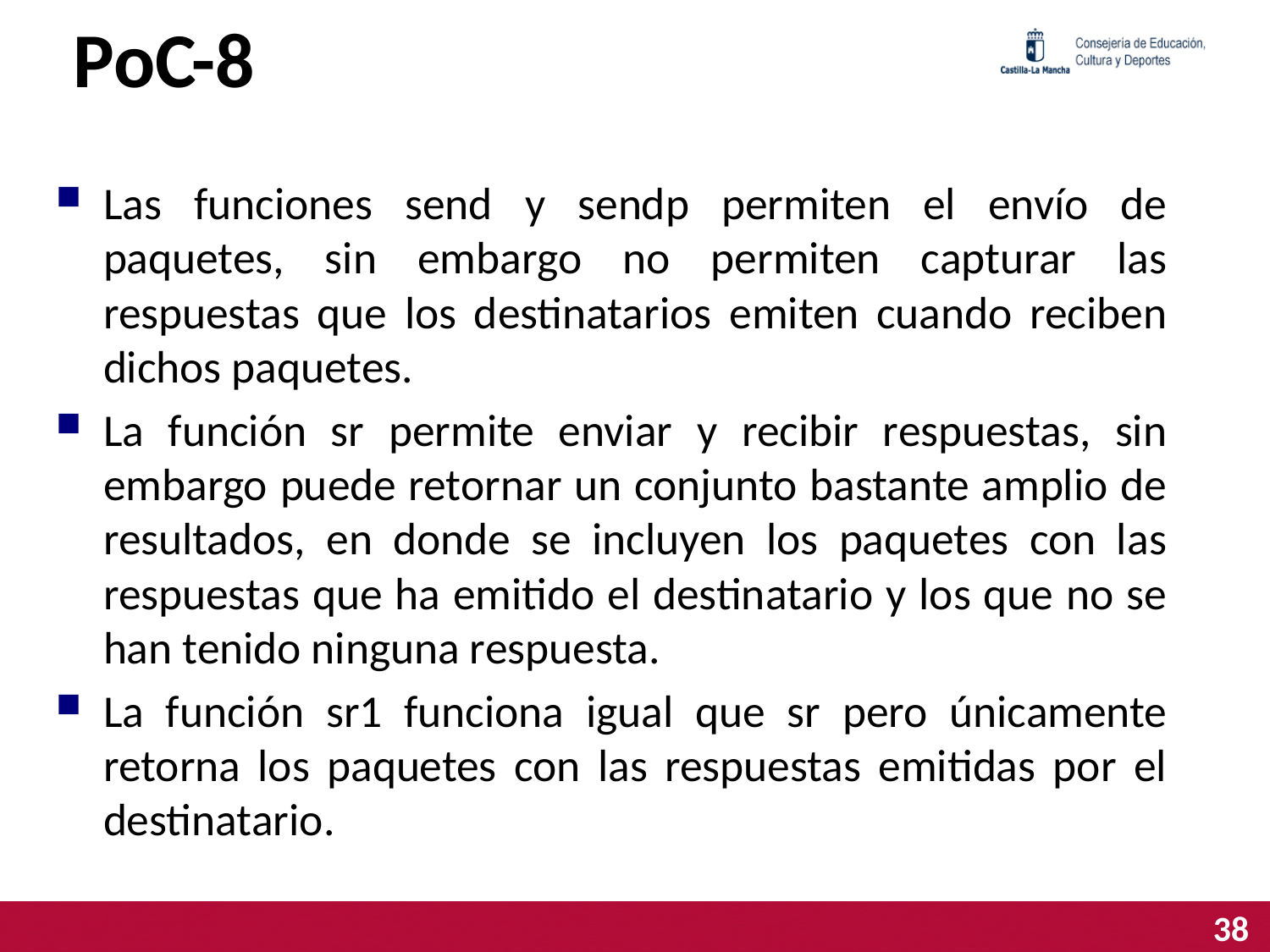

# PoC-8
Las funciones send y sendp permiten el envío de paquetes, sin embargo no permiten capturar las respuestas que los destinatarios emiten cuando reciben dichos paquetes.
La función sr permite enviar y recibir respuestas, sin embargo puede retornar un conjunto bastante amplio de resultados, en donde se incluyen los paquetes con las respuestas que ha emitido el destinatario y los que no se han tenido ninguna respuesta.
La función sr1 funciona igual que sr pero únicamente retorna los paquetes con las respuestas emitidas por el destinatario.